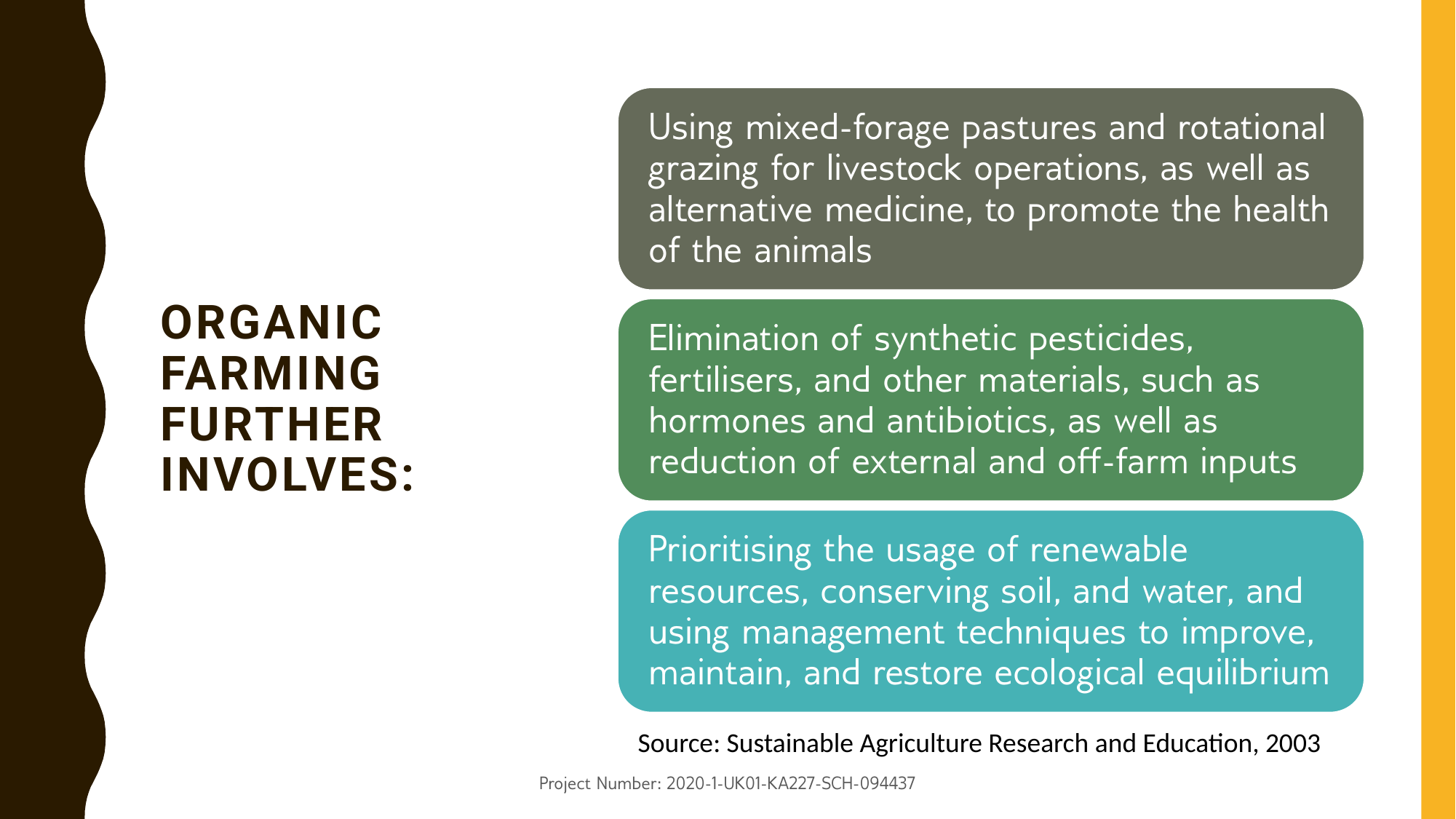

# organic farming FURTHER INVOLVES:
Using mixed-forage pastures and rotational grazing for livestock operations, as well as alternative medicine, to promote the health of the animals
Elimination of synthetic pesticides, fertilisers, and other materials, such as hormones and antibiotics, as well as reduction of external and off-farm inputs
Prioritising the usage of renewable resources, conserving soil, and water, and using management techniques to improve, maintain, and restore ecological equilibrium
Source: Sustainable Agriculture Research and Education, 2003
Project Number: 2020-1-UK01-KA227-SCH-094437